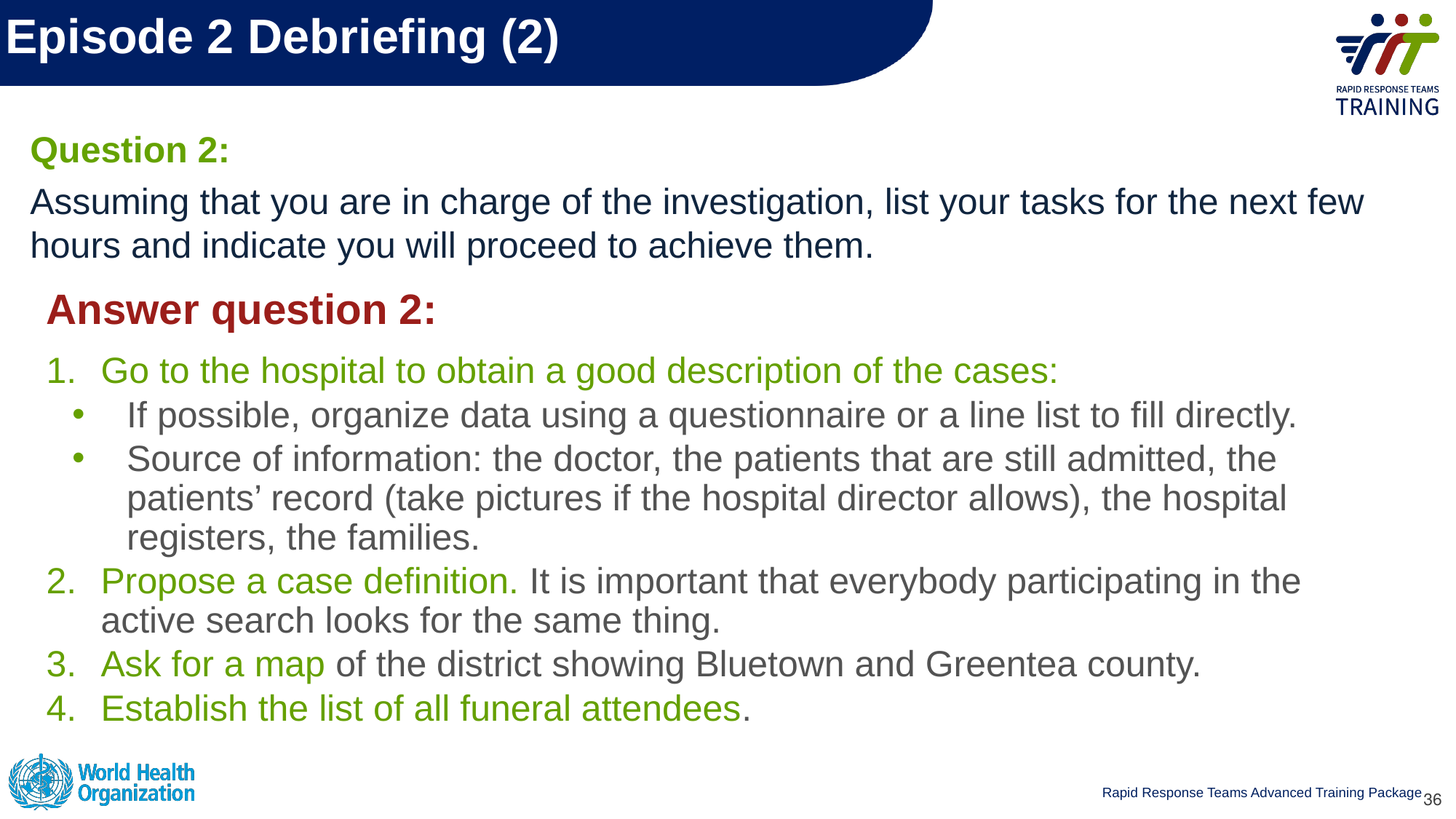

Episode 2 Debriefing (2)
Question 2:
Assuming that you are in charge of the investigation, list your tasks for the next few hours and indicate you will proceed to achieve them.
Answer question 2:
Go to the hospital to obtain a good description of the cases:
If possible, organize data using a questionnaire or a line list to fill directly.
Source of information: the doctor, the patients that are still admitted, the patients’ record (take pictures if the hospital director allows), the hospital registers, the families.
Propose a case definition. It is important that everybody participating in the active search looks for the same thing.
Ask for a map of the district showing Bluetown and Greentea county.
Establish the list of all funeral attendees.